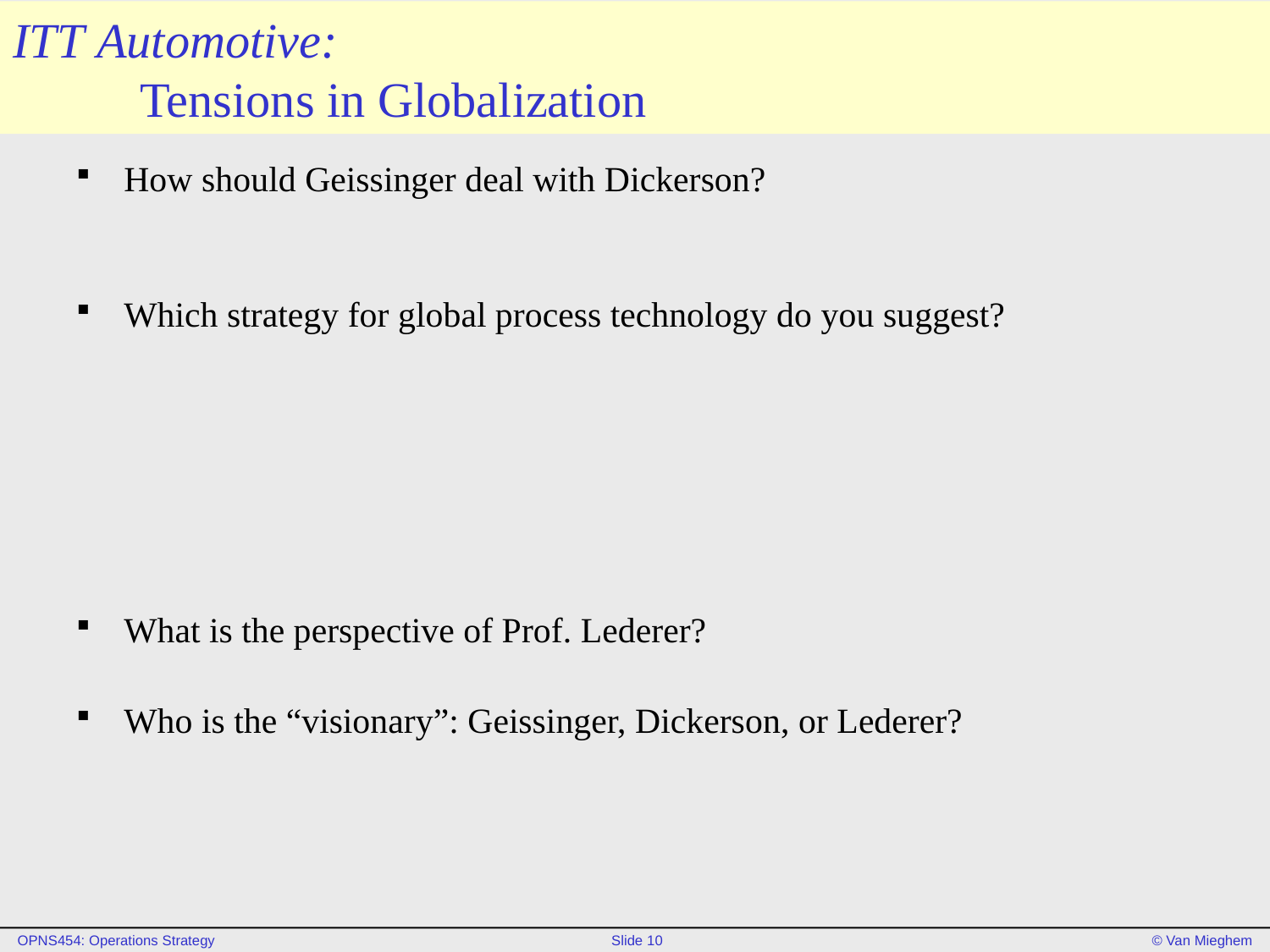

# ITT Automotive: Tensions in Globalization
How should Geissinger deal with Dickerson?

Which strategy for global process technology do you suggest?

What is the perspective of Prof. Lederer?

Who is the “visionary”: Geissinger, Dickerson, or Lederer?